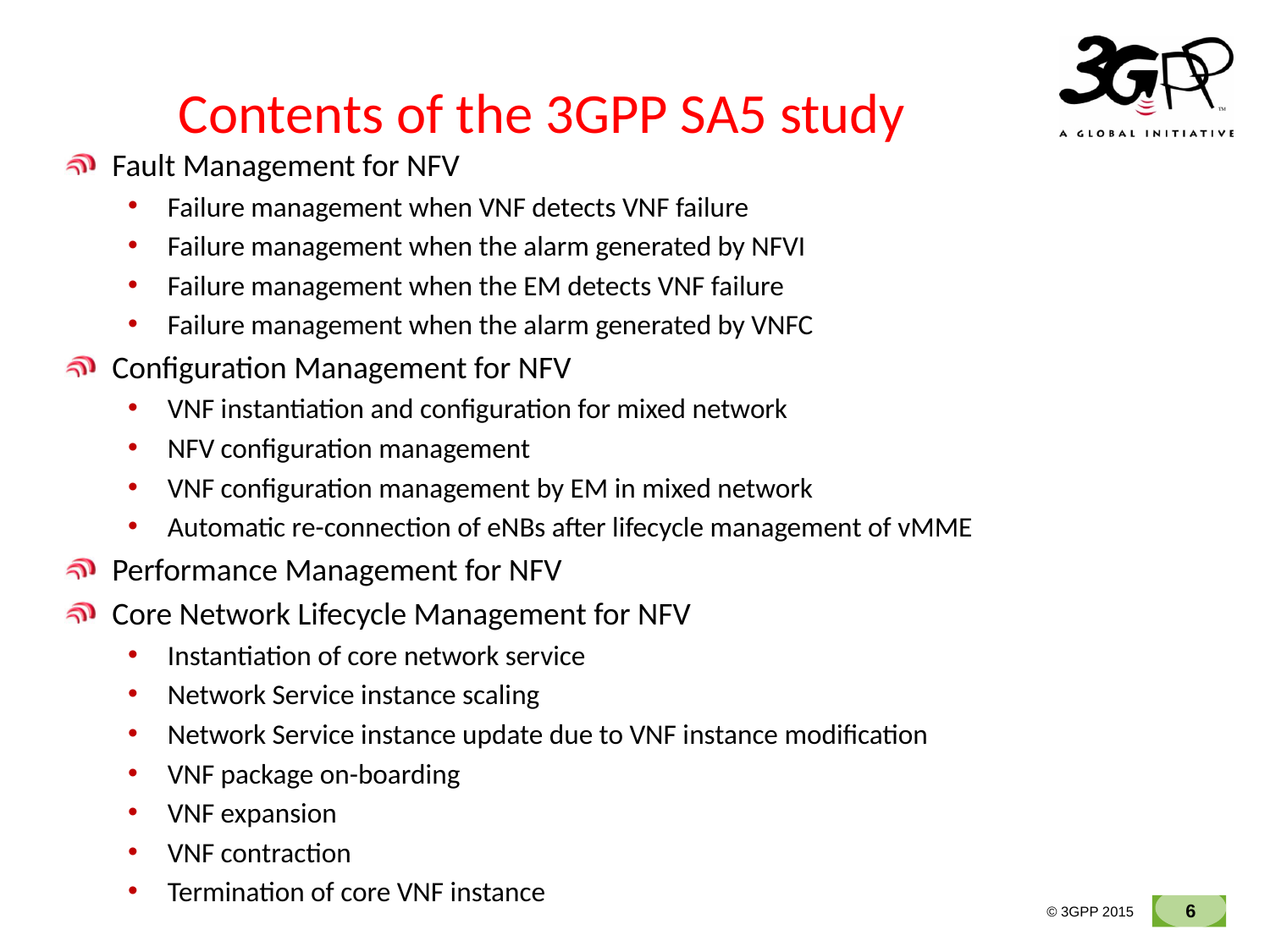

# Contents of the 3GPP SA5 study
Fault Management for NFV
Failure management when VNF detects VNF failure
Failure management when the alarm generated by NFVI
Failure management when the EM detects VNF failure
Failure management when the alarm generated by VNFC
Configuration Management for NFV
VNF instantiation and configuration for mixed network
NFV configuration management
VNF configuration management by EM in mixed network
Automatic re-connection of eNBs after lifecycle management of vMME
Performance Management for NFV
Core Network Lifecycle Management for NFV
Instantiation of core network service
Network Service instance scaling
Network Service instance update due to VNF instance modification
VNF package on-boarding
VNF expansion
VNF contraction
Termination of core VNF instance